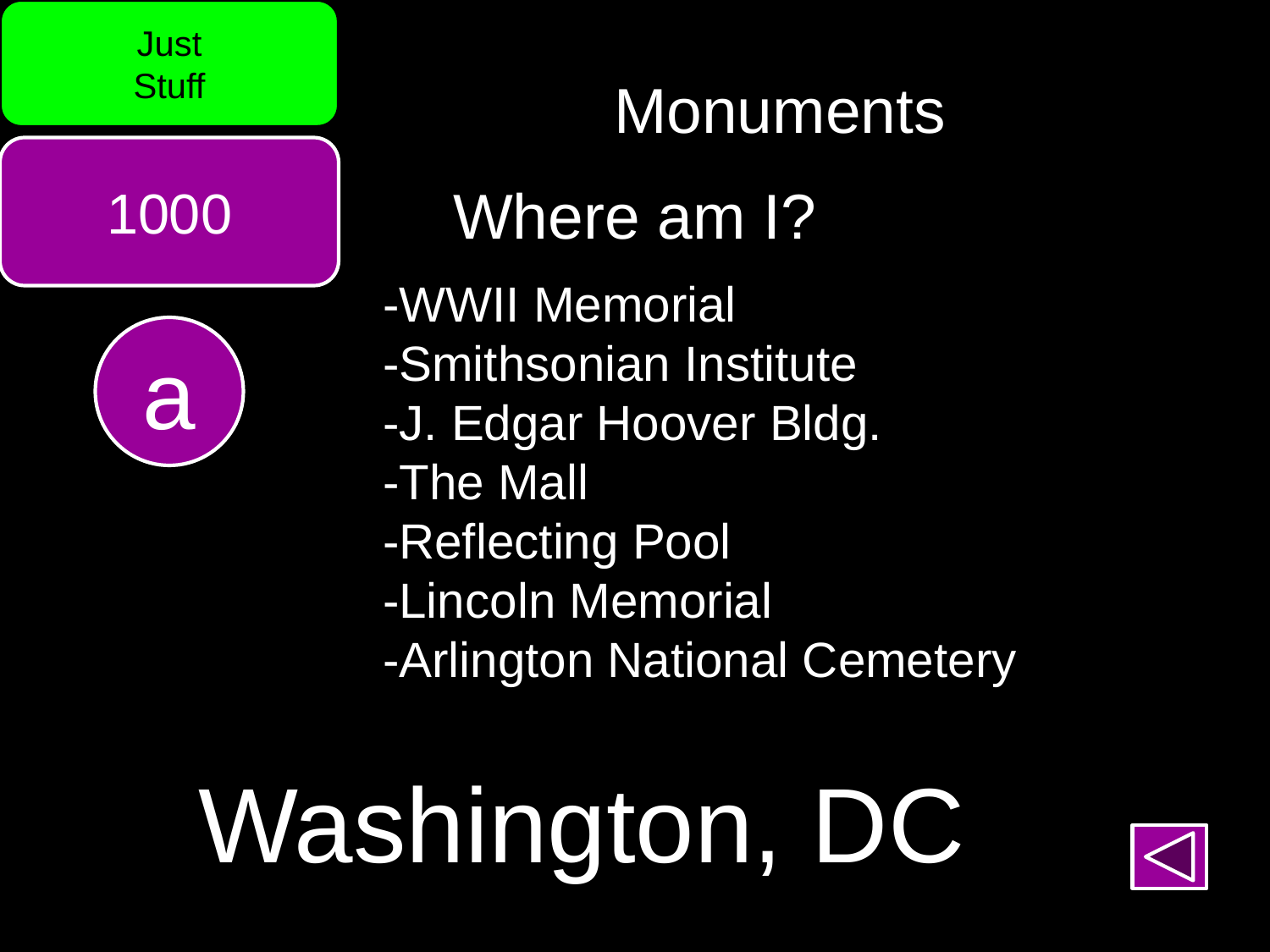

Just
Stuff
Monuments
1000
    Where am I?

-WWII Memorial
-Smithsonian Institute
-J. Edgar Hoover Bldg.
-The Mall
-Reflecting Pool
-Lincoln Memorial
-Arlington National Cemetery
a
Washington, DC